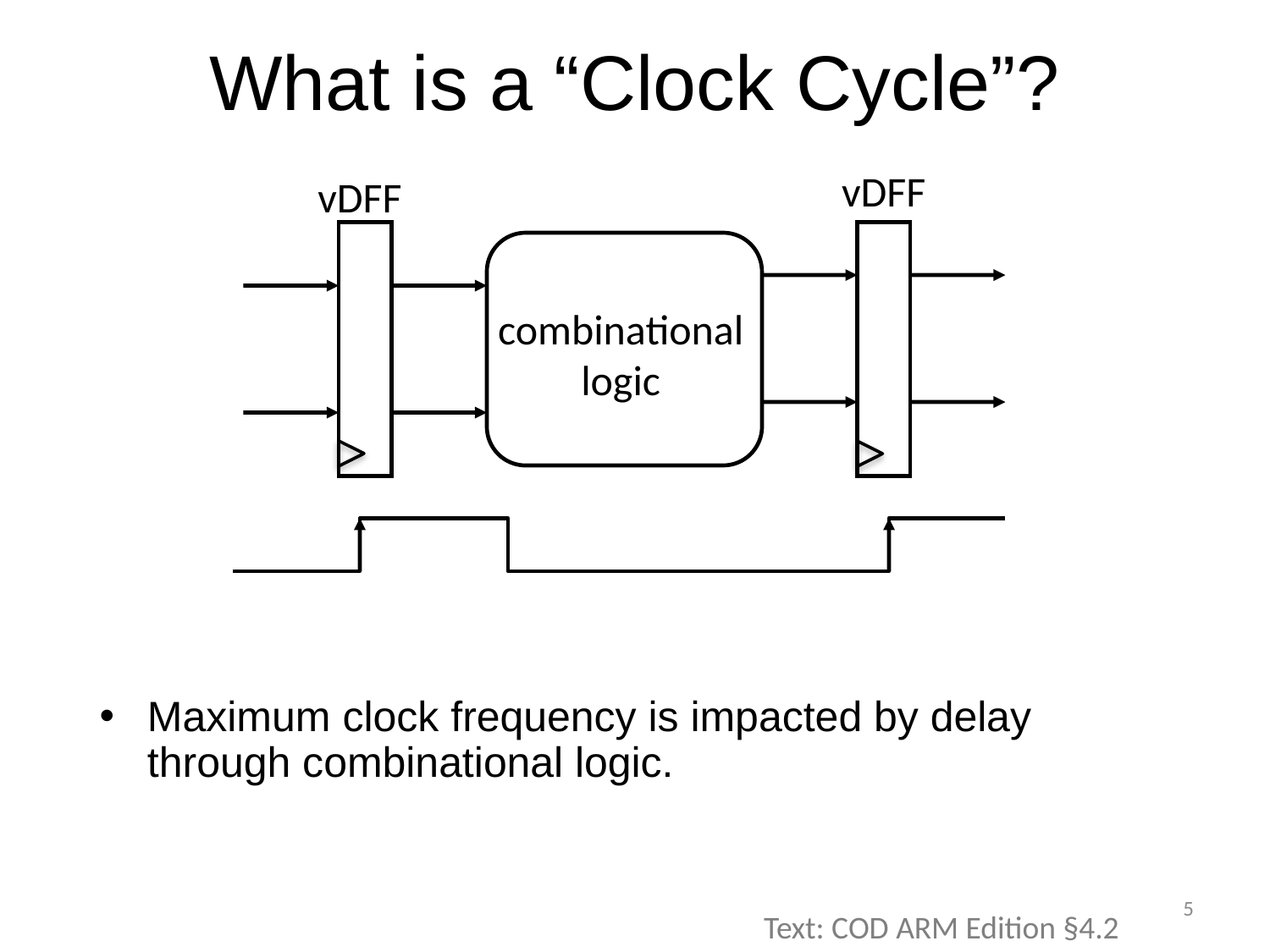

# What is a “Clock Cycle”?
vDFF
vDFF

combinational
logic

Maximum clock frequency is impacted by delay through combinational logic.
5
Text: COD ARM Edition §4.2